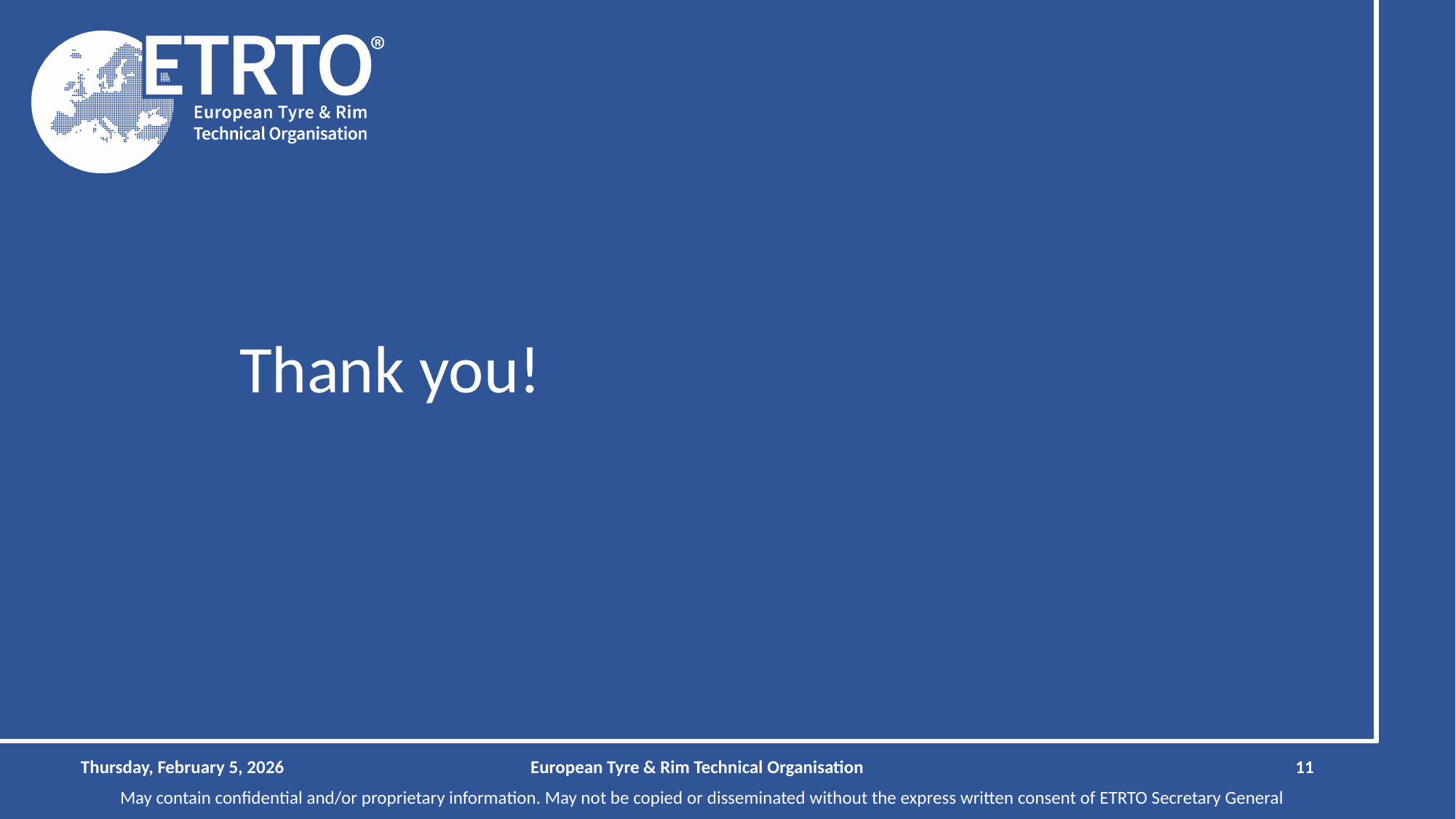

# Thank you!
Thursday, February 5, 2026
European Tyre & Rim Technical Organisation
11